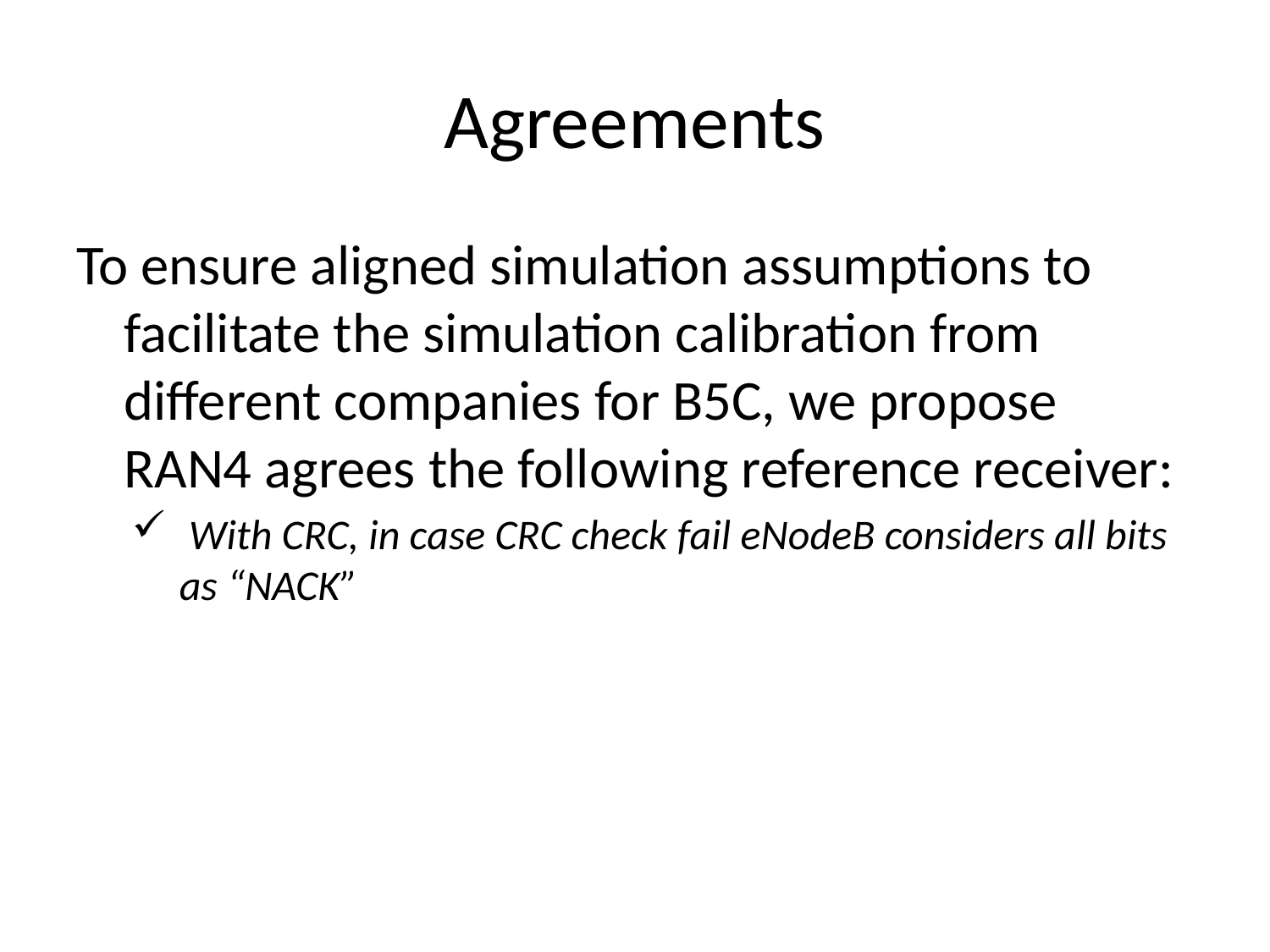

# Agreements
To ensure aligned simulation assumptions to facilitate the simulation calibration from different companies for B5C, we propose RAN4 agrees the following reference receiver:
 With CRC, in case CRC check fail eNodeB considers all bits as “NACK”